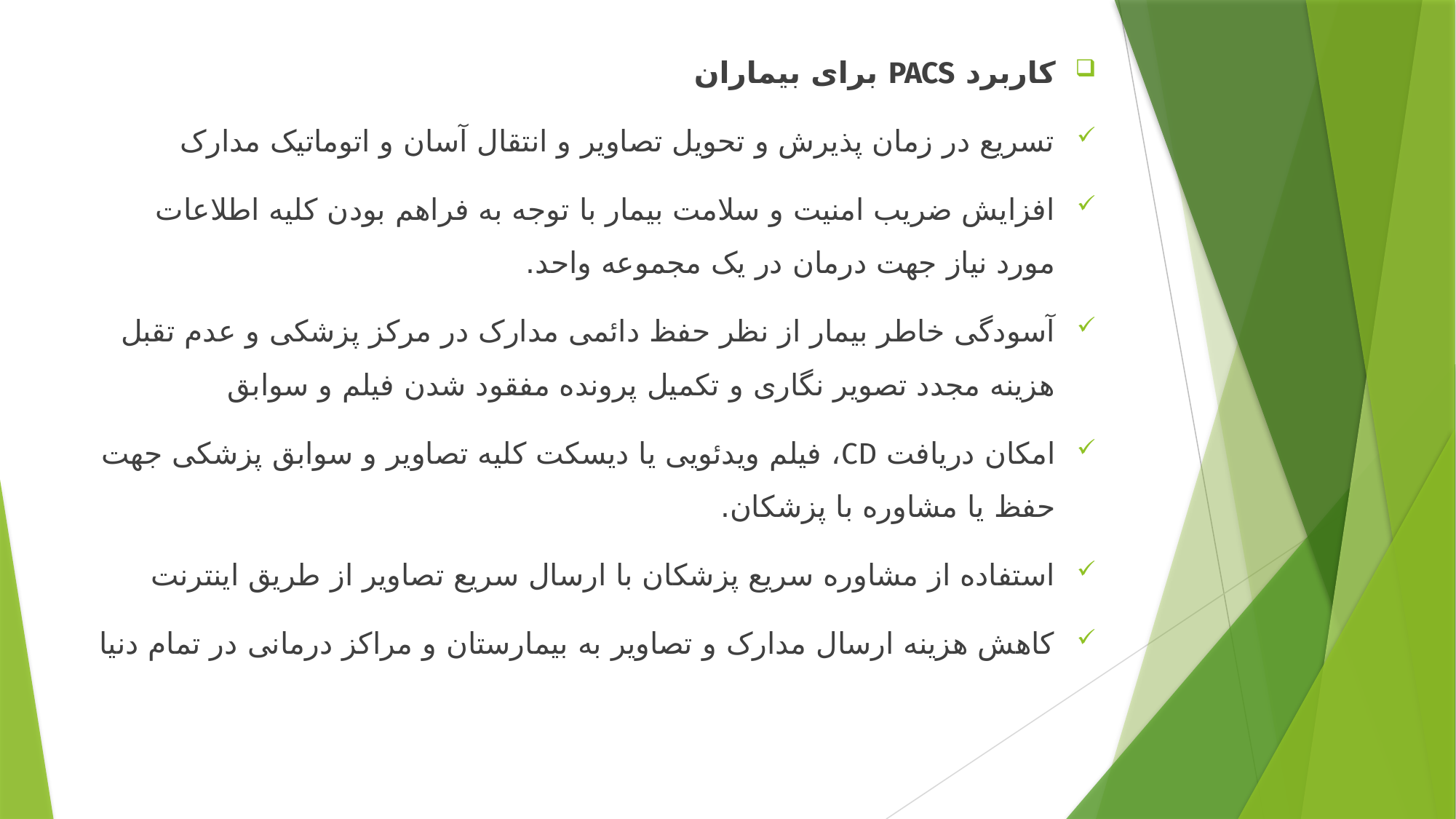

کاربرد PACS برای بیماران
تسریع در زمان پذیرش و تحویل تصاویر و انتقال آسان و اتوماتیک مدارک
افزایش ضریب امنیت و سلامت بیمار با توجه به فراهم بودن کلیه اطلاعات مورد نیاز جهت درمان در یک مجموعه واحد.
آسودگی خاطر بیمار از نظر حفظ دائمی مدارک در مرکز پزشکی و عدم تقبل هزینه مجدد تصویر نگاری و تکمیل پرونده مفقود شدن فیلم و سوابق
امکان دریافت CD، فیلم ویدئویی یا دیسکت کلیه تصاویر و سوابق پزشکی جهت حفظ یا مشاوره با پزشکان.
استفاده از مشاوره سریع پزشکان با ارسال سریع تصاویر از طریق اینترنت
کاهش هزینه ارسال مدارک و تصاویر به بیمارستان و مراکز درمانی در تمام دنیا